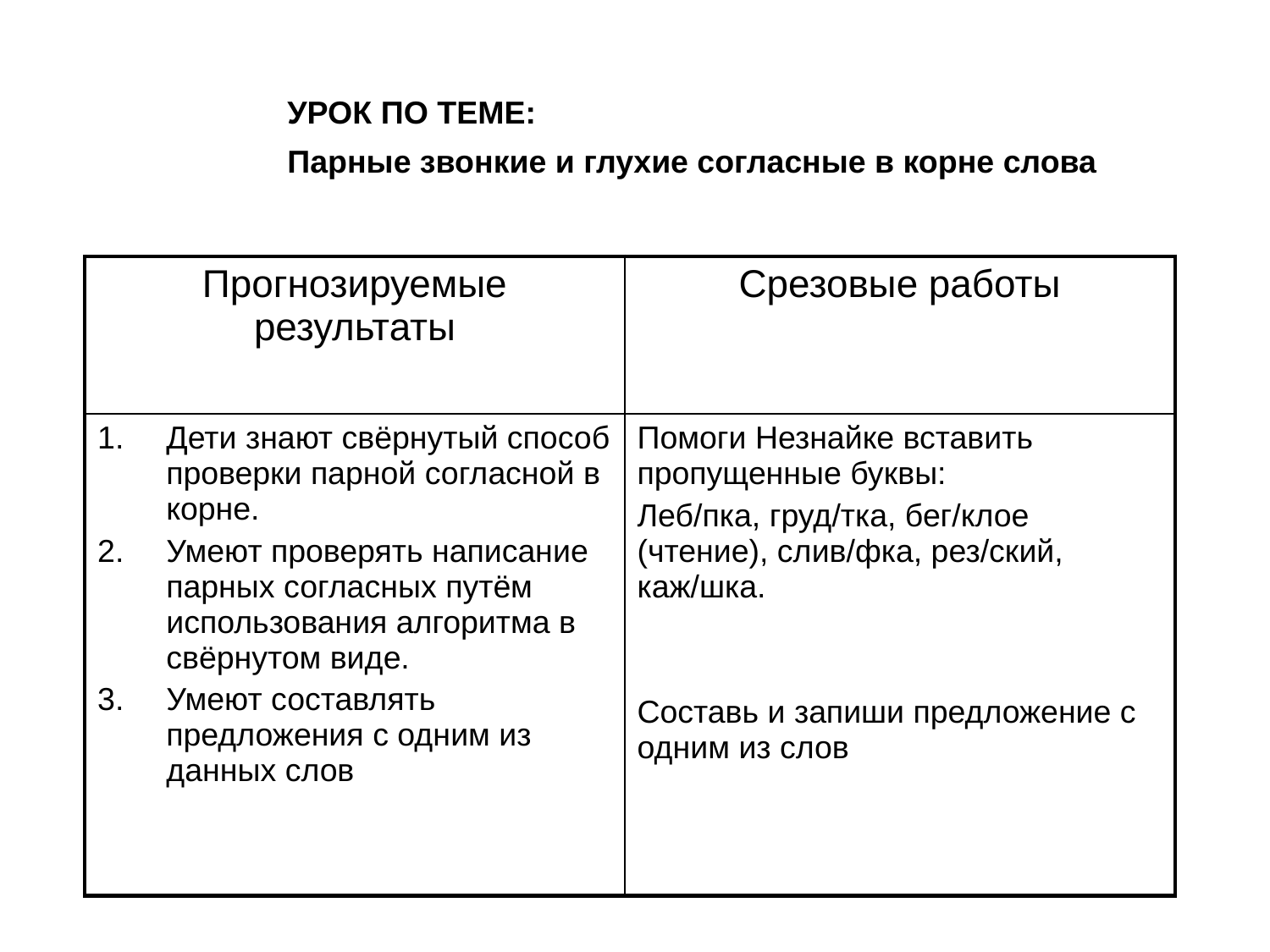

УРОК ПО ТЕМЕ:
Парные звонкие и глухие согласные в корне слова
| Прогнозируемые результаты | Срезовые работы |
| --- | --- |
| Дети знают свёрнутый способ проверки парной согласной в корне. Умеют проверять написание парных согласных путём использования алгоритма в свёрнутом виде. Умеют составлять предложения с одним из данных слов | Помоги Незнайке вставить пропущенные буквы: Леб/пка, груд/тка, бег/клое (чтение), слив/фка, рез/ский, каж/шка. Составь и запиши предложение с одним из слов |